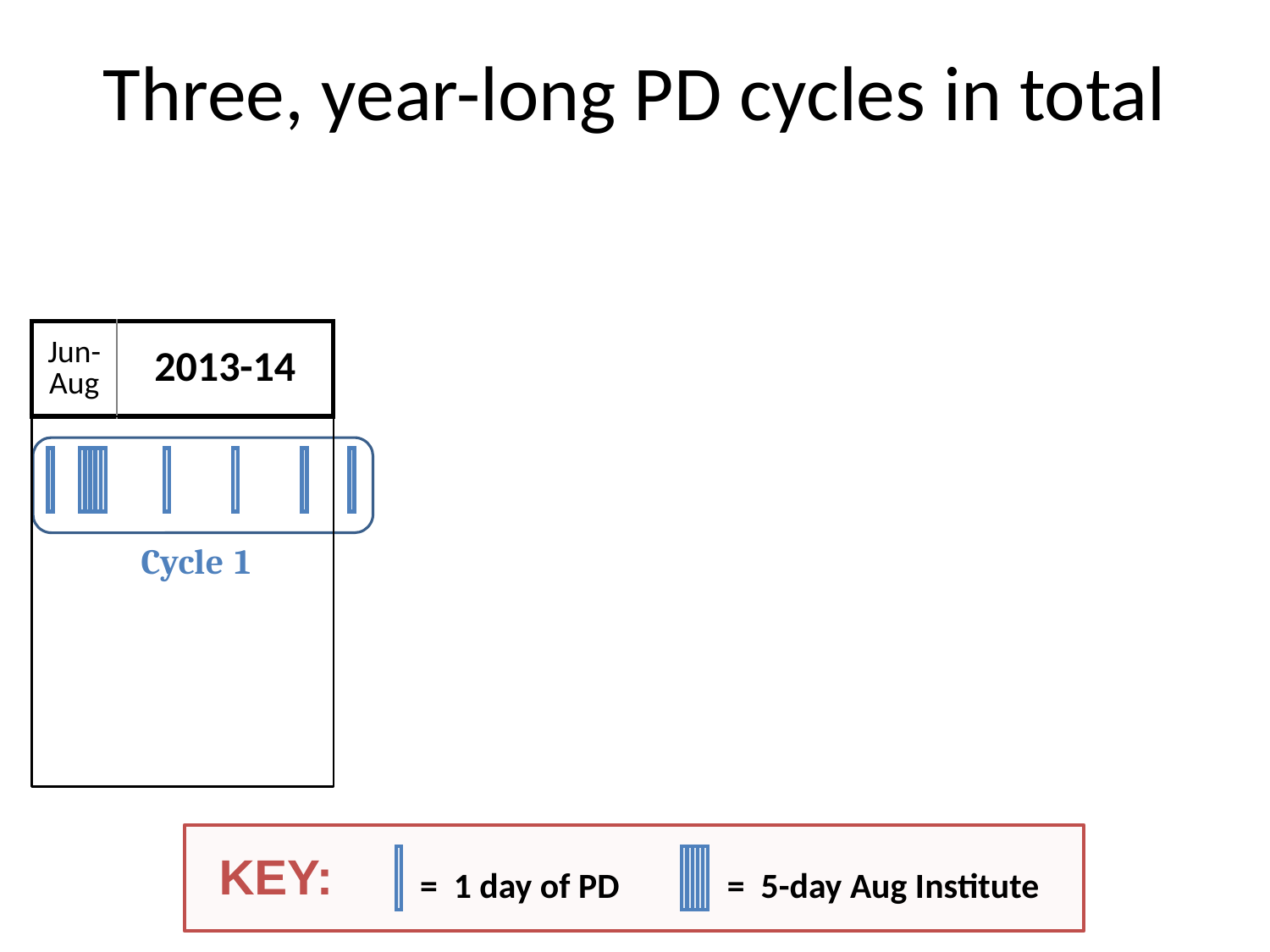

# Three, year-long PD cycles in total
| Jun- Aug | 2013-14 |
| --- | --- |

Cycle 1

KEY:

=  1 day of PD
=  5-day Aug Institute